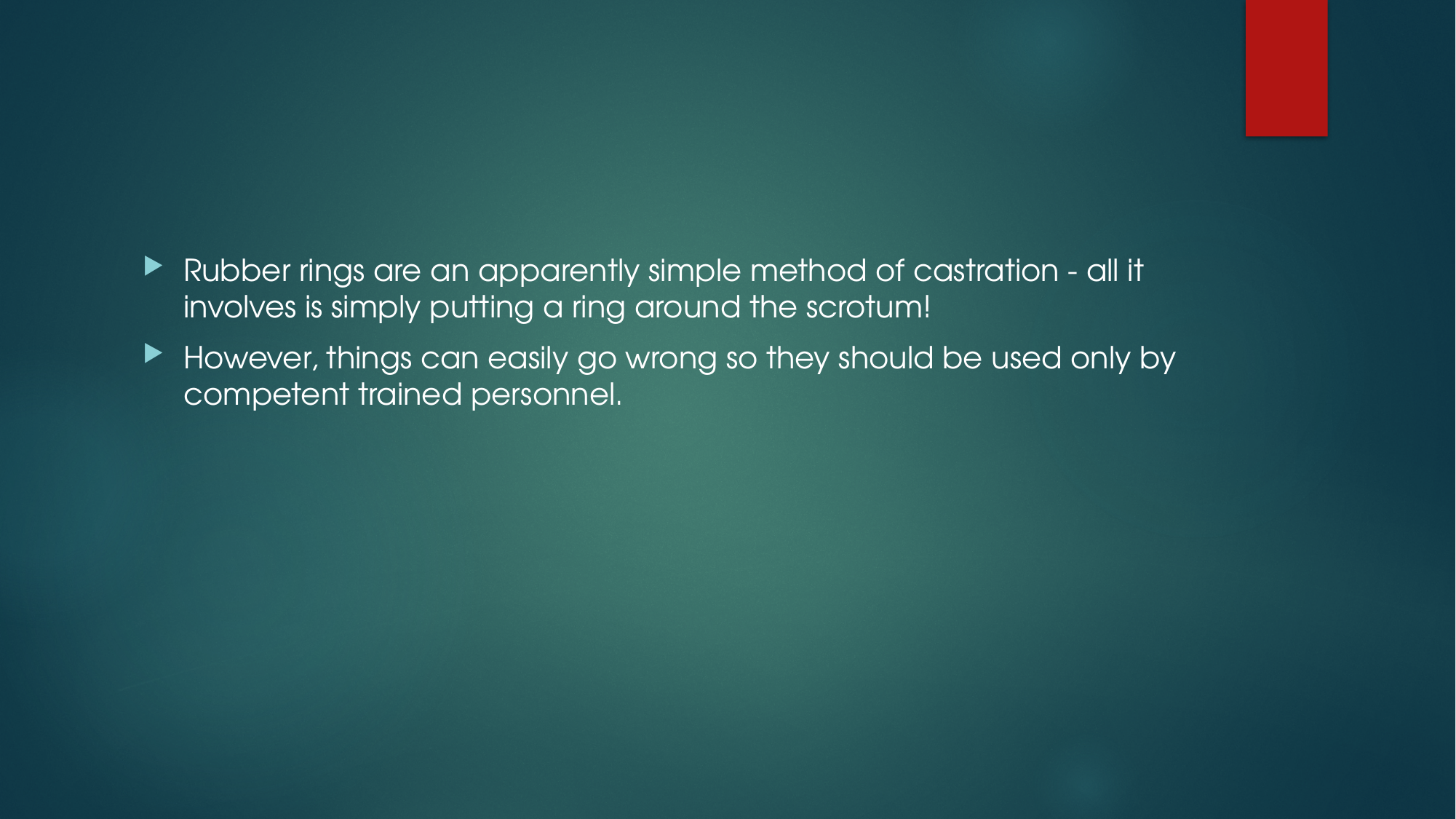

Rubber rings are an apparently simple method of castration - all it involves is simply putting a ring around the scrotum!
However, things can easily go wrong so they should be used only by competent trained personnel.